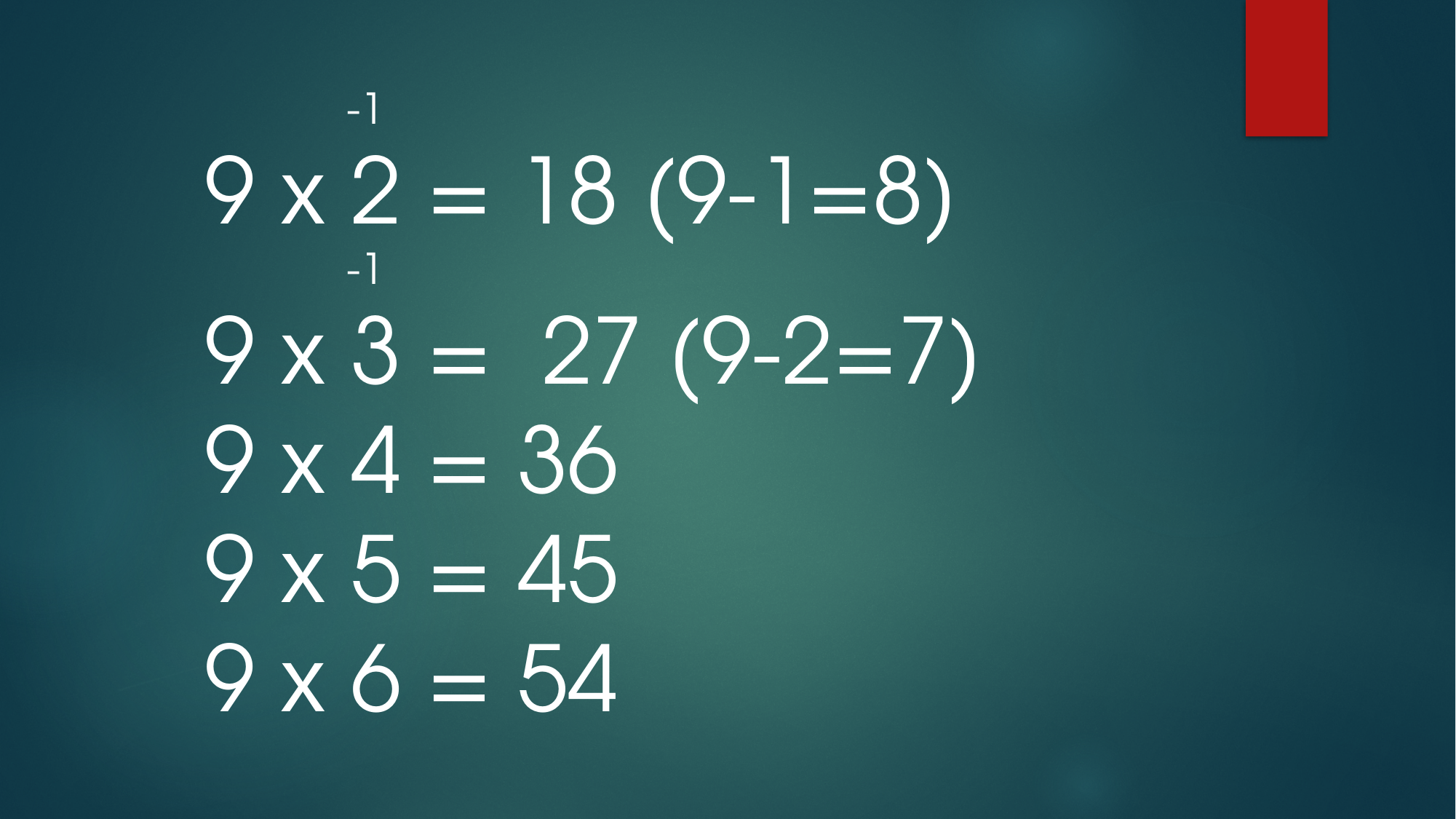

-1
9 х 2 = 18 (9-1=8)
            -1
9 х 3 =  27 (9-2=7)
9 х 4 = 36
9 х 5 = 45
9 х 6 = 54